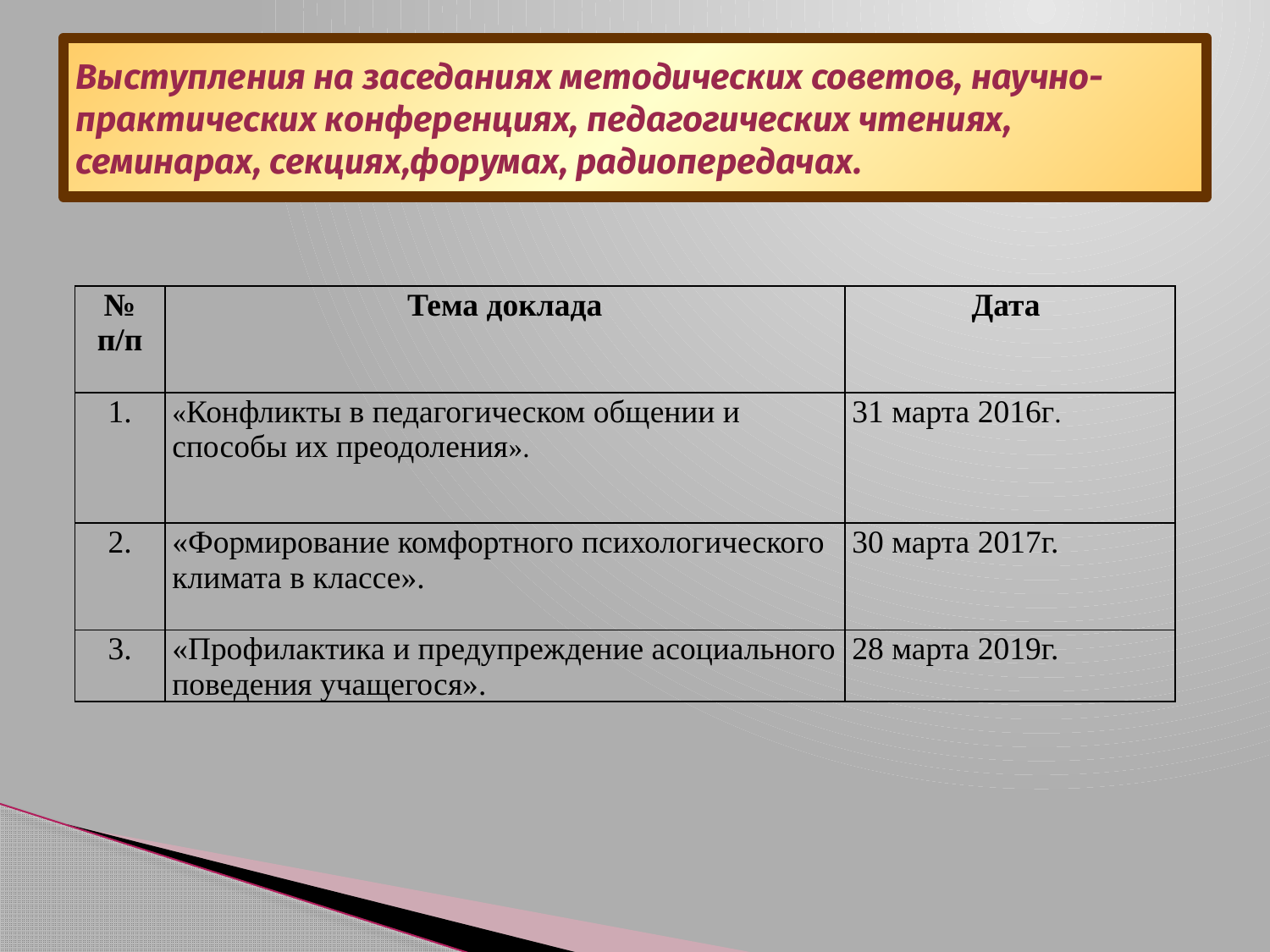

# Выступления на заседаниях методических советов, научно-практических конференциях, педагогических чтениях, семинарах, секциях,форумах, радиопередачах.

| № п/п | Тема доклада | Дата |
| --- | --- | --- |
| 1. | «Конфликты в педагогическом общении и способы их преодоления». | 31 марта 2016г. |
| 2. | «Формирование комфортного психологического климата в классе». | 30 марта 2017г. |
| 3. | «Профилактика и предупреждение асоциального поведения учащегося». | 28 марта 2019г. |